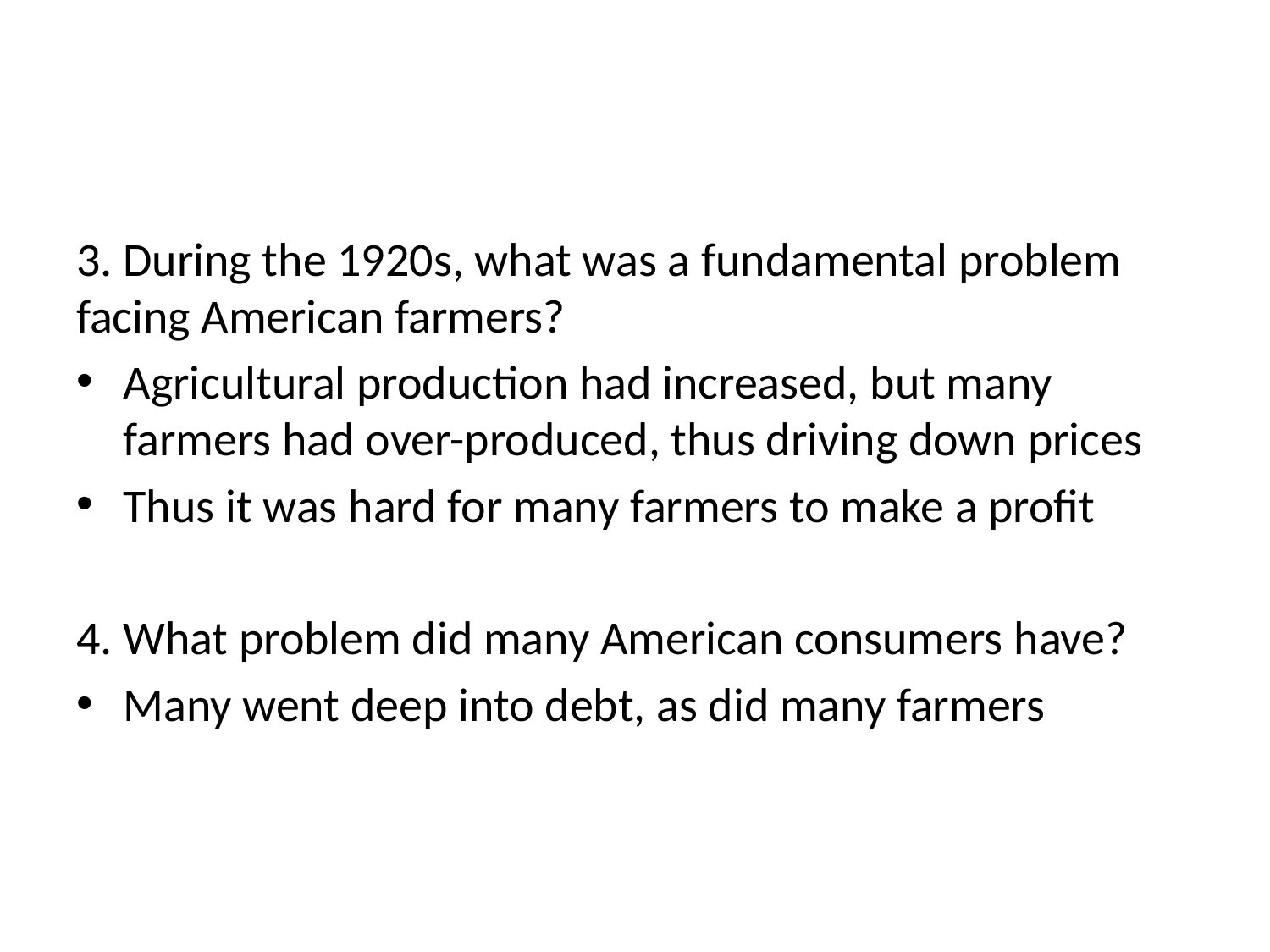

#
3. During the 1920s, what was a fundamental problem facing American farmers?
Agricultural production had increased, but many farmers had over-produced, thus driving down prices
Thus it was hard for many farmers to make a profit

4. What problem did many American consumers have?
Many went deep into debt, as did many farmers